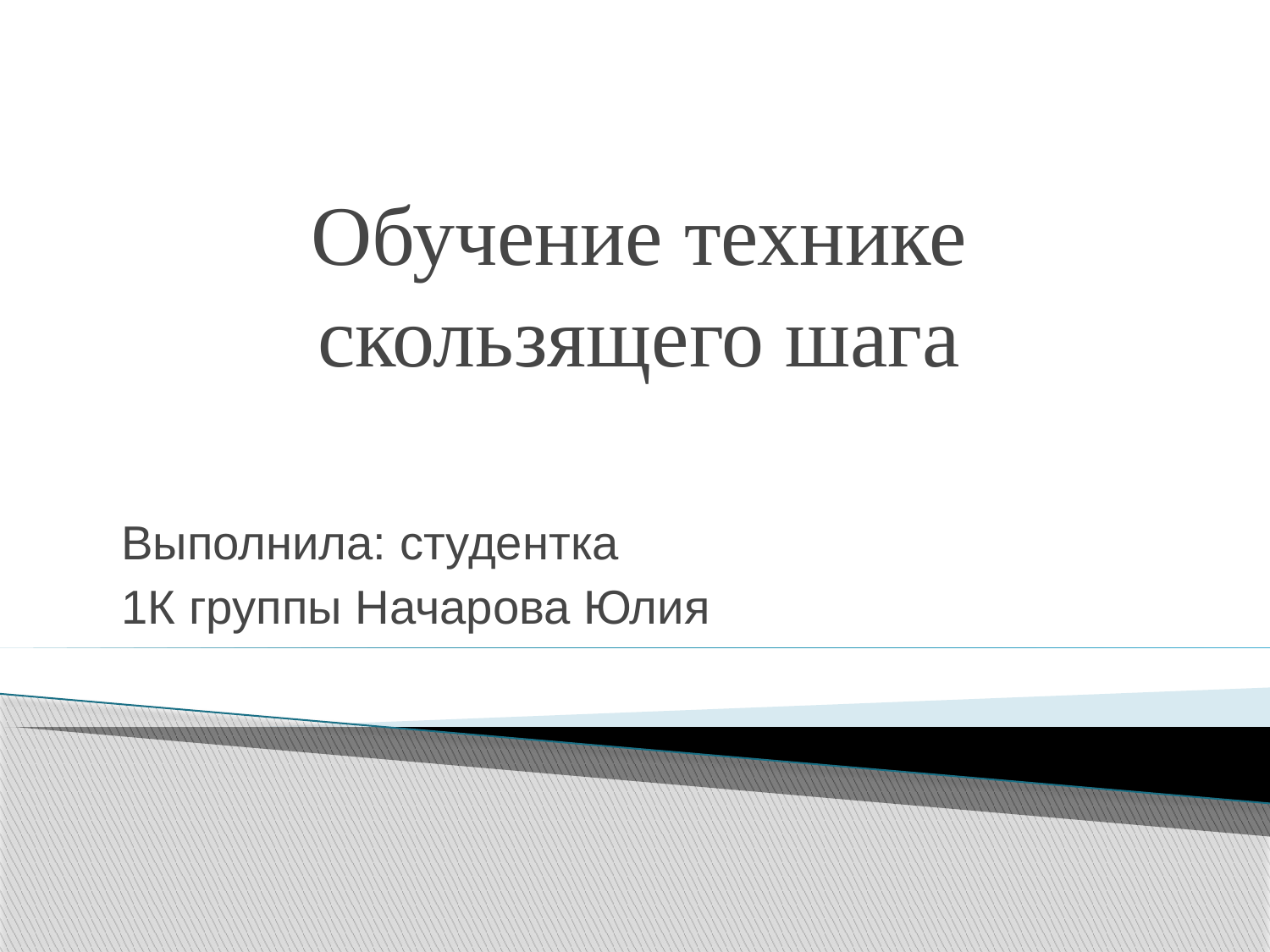

# Обучение технике скользящего шага
Выполнила: студентка
1К группы Начарова Юлия